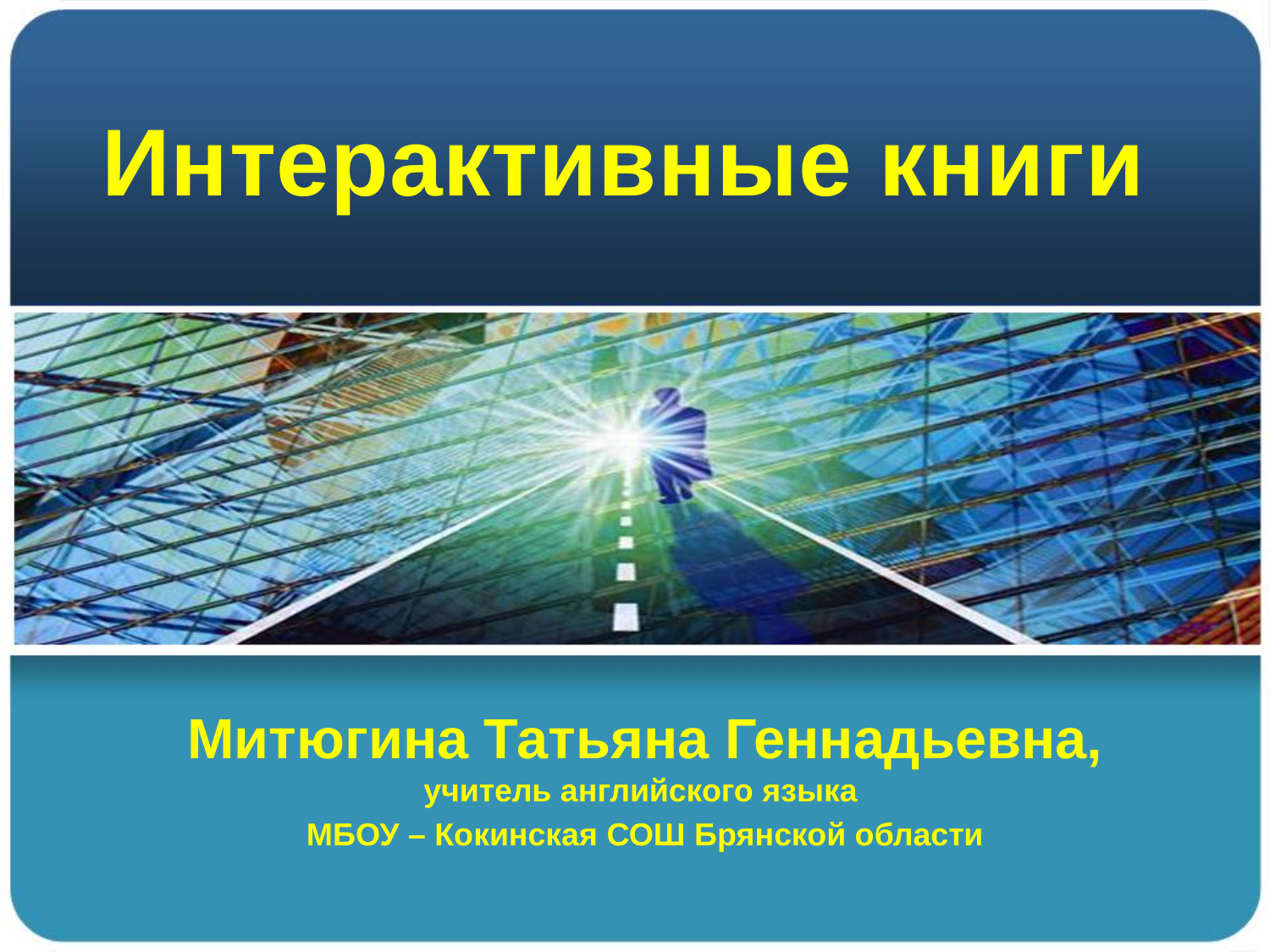

# Интерактивные книги
Митюгина Татьяна Геннадьевна, учитель английского языка
МБОУ – Кокинская СОШ Брянской области